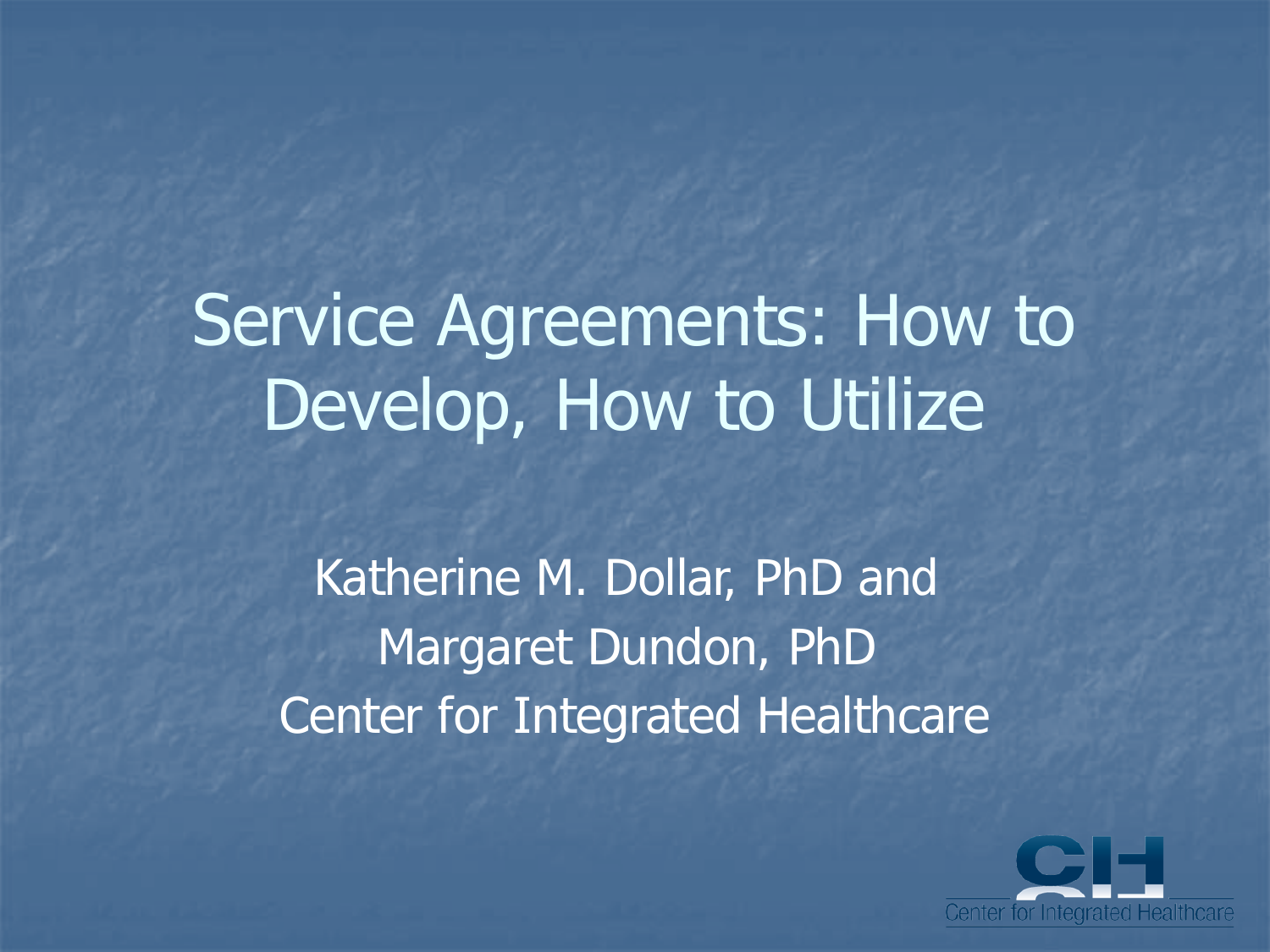

# Service Agreements: How to Develop, How to Utilize
Katherine M. Dollar, PhD and
Margaret Dundon, PhD
Center for Integrated Healthcare